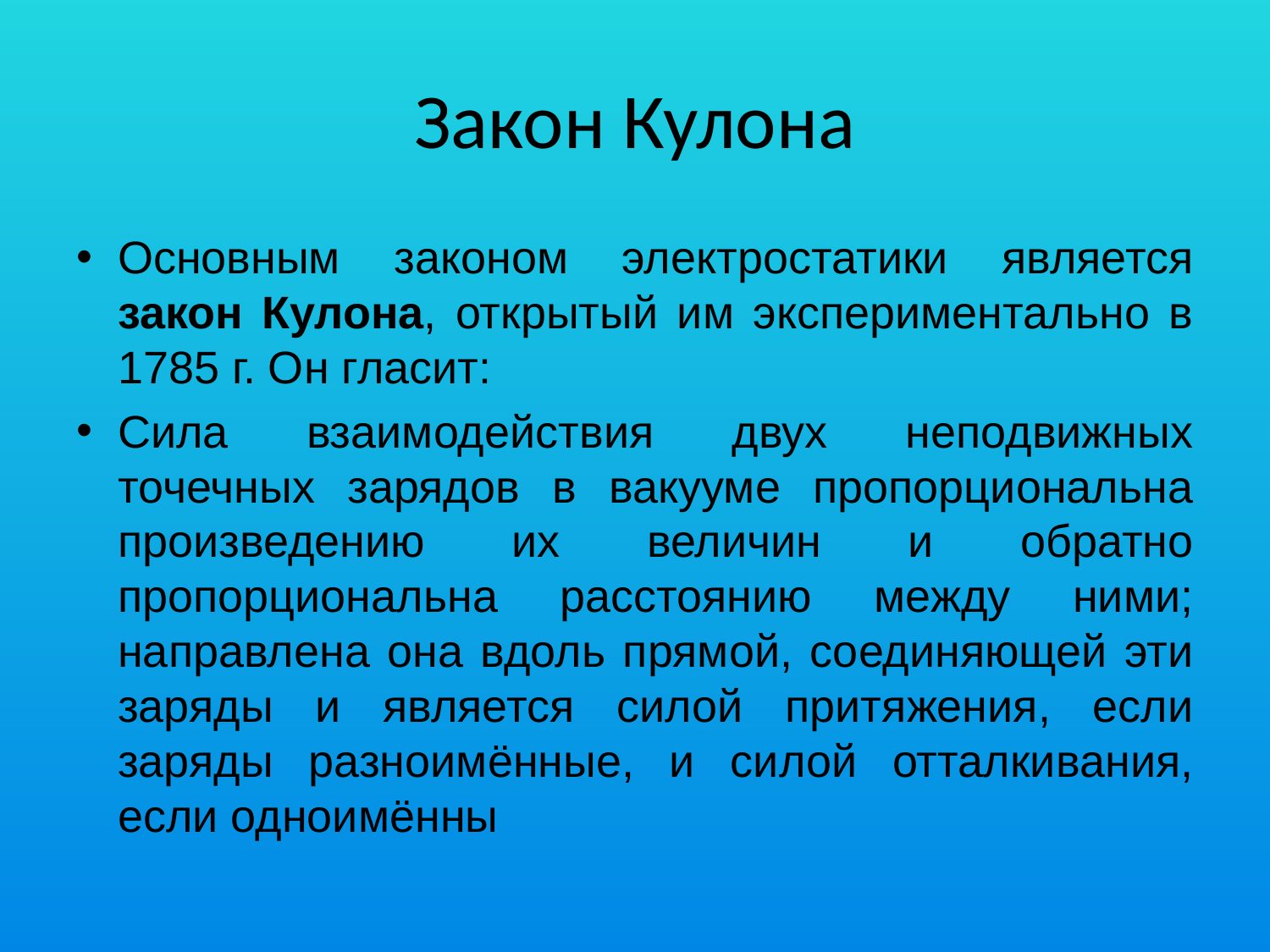

# Закон Кулона
Основным законом электростатики является закон Кулона, открытый им экспериментально в 1785 г. Он гласит:
Сила взаимодействия двух неподвижных точечных зарядов в вакууме пропорциональна произведению их величин и обратно пропорциональна расстоянию между ними; направлена она вдоль прямой, соединяющей эти заряды и является силой притяжения, если заряды разноимённые, и силой отталкивания, если одноимённы